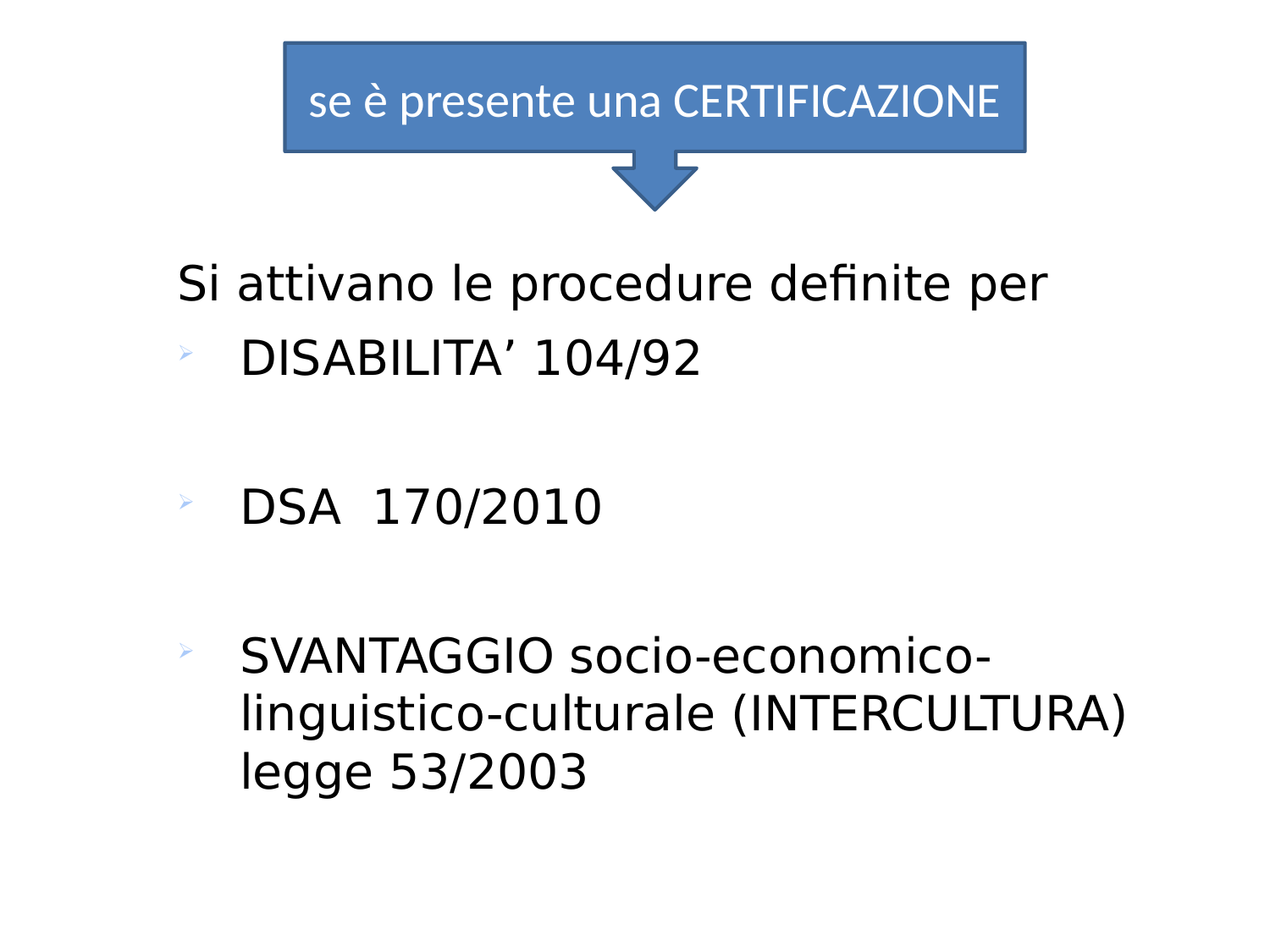

se è presente una CERTIFICAZIONE
Si attivano le procedure definite per
DISABILITA’ 104/92

DSA  170/2010

SVANTAGGIO socio-economico-linguistico-culturale (INTERCULTURA) legge 53/2003